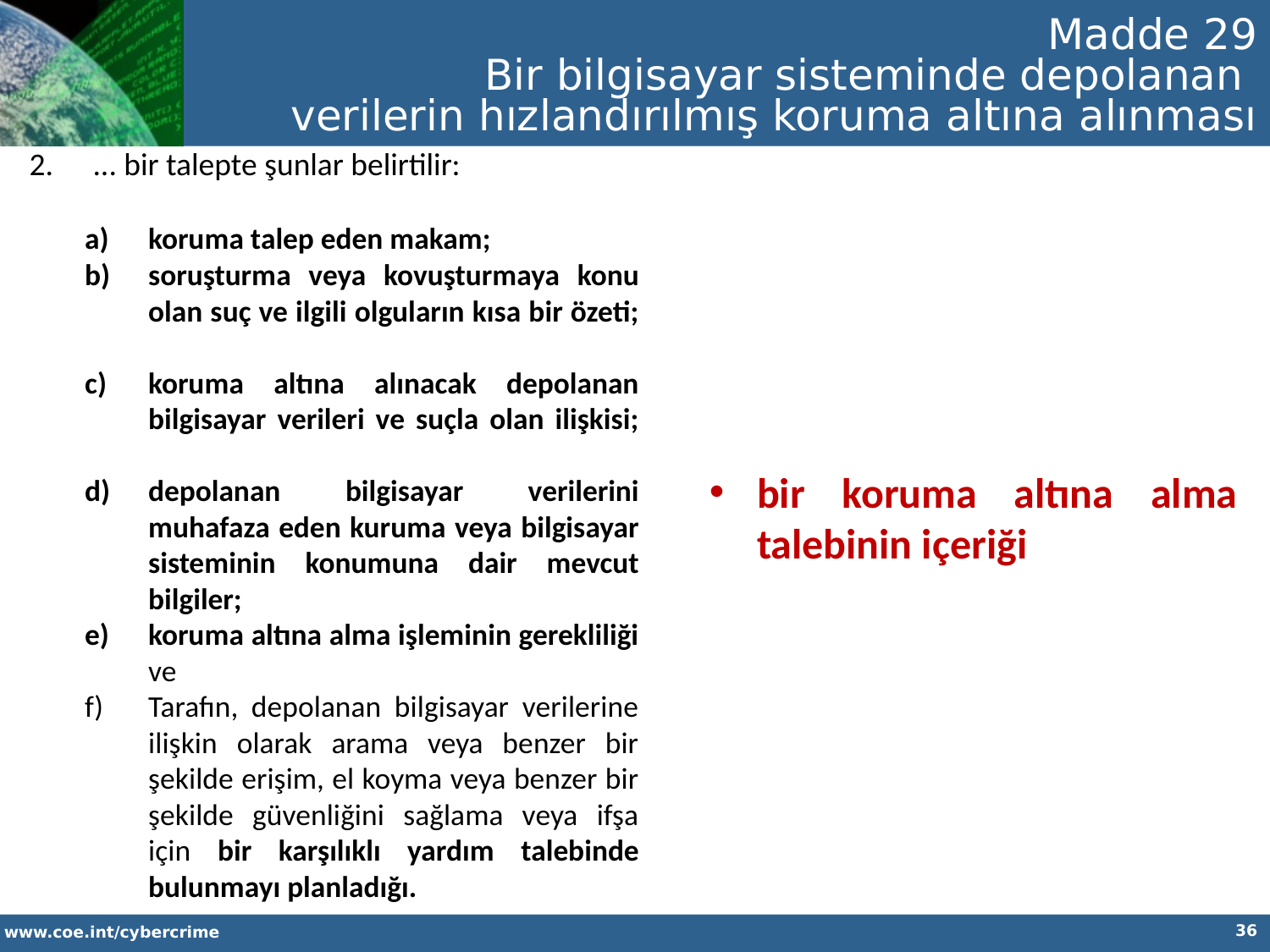

Madde 29
Bir bilgisayar sisteminde depolanan
verilerin hızlandırılmış koruma altına alınması
... bir talepte şunlar belirtilir:

koruma talep eden makam;
soruşturma veya kovuşturmaya konu olan suç ve ilgili olguların kısa bir özeti;
koruma altına alınacak depolanan bilgisayar verileri ve suçla olan ilişkisi;
depolanan bilgisayar verilerini muhafaza eden kuruma veya bilgisayar sisteminin konumuna dair mevcut bilgiler;
koruma altına alma işleminin gerekliliği ve
Tarafın, depolanan bilgisayar verilerine ilişkin olarak arama veya benzer bir şekilde erişim, el koyma veya benzer bir şekilde güvenliğini sağlama veya ifşa için bir karşılıklı yardım talebinde bulunmayı planladığı.
bir koruma altına alma talebinin içeriği
36